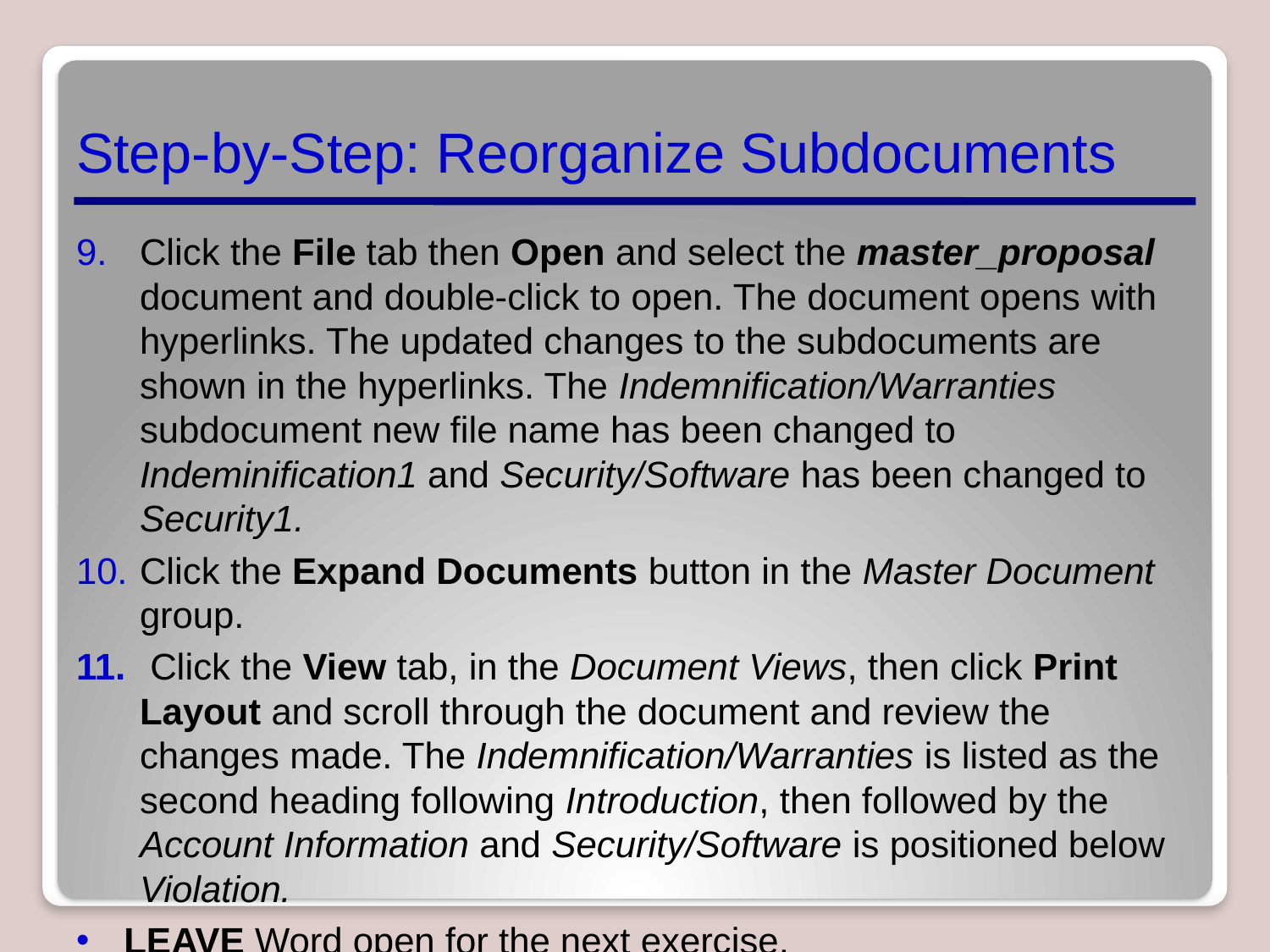

# Step-by-Step: Reorganize Subdocuments
Click the File tab then Open and select the master_proposal document and double-click to open. The document opens with hyperlinks. The updated changes to the subdocuments are shown in the hyperlinks. The Indemnification/Warranties subdocument new file name has been changed to Indeminification1 and Security/Software has been changed to Security1.
Click the Expand Documents button in the Master Document group.
 Click the View tab, in the Document Views, then click Print Layout and scroll through the document and review the changes made. The Indemnification/Warranties is listed as the second heading following Introduction, then followed by the Account Information and Security/Software is positioned below Violation.
LEAVE Word open for the next exercise.